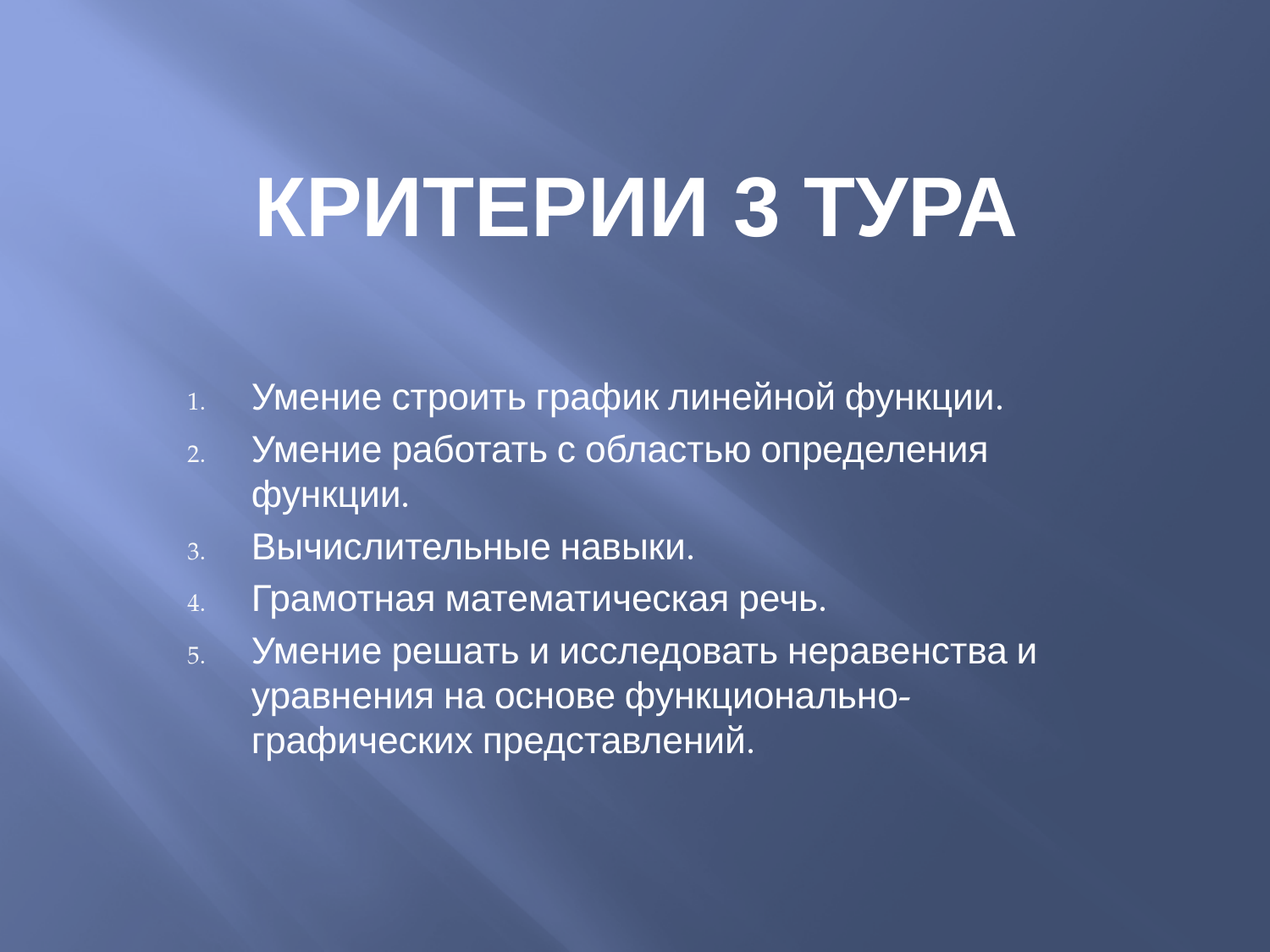

# Критерии 3 тура
Умение строить график линейной функции.
Умение работать с областью определения функции.
Вычислительные навыки.
Грамотная математическая речь.
Умение решать и исследовать неравенства и уравнения на основе функционально-графических представлений.